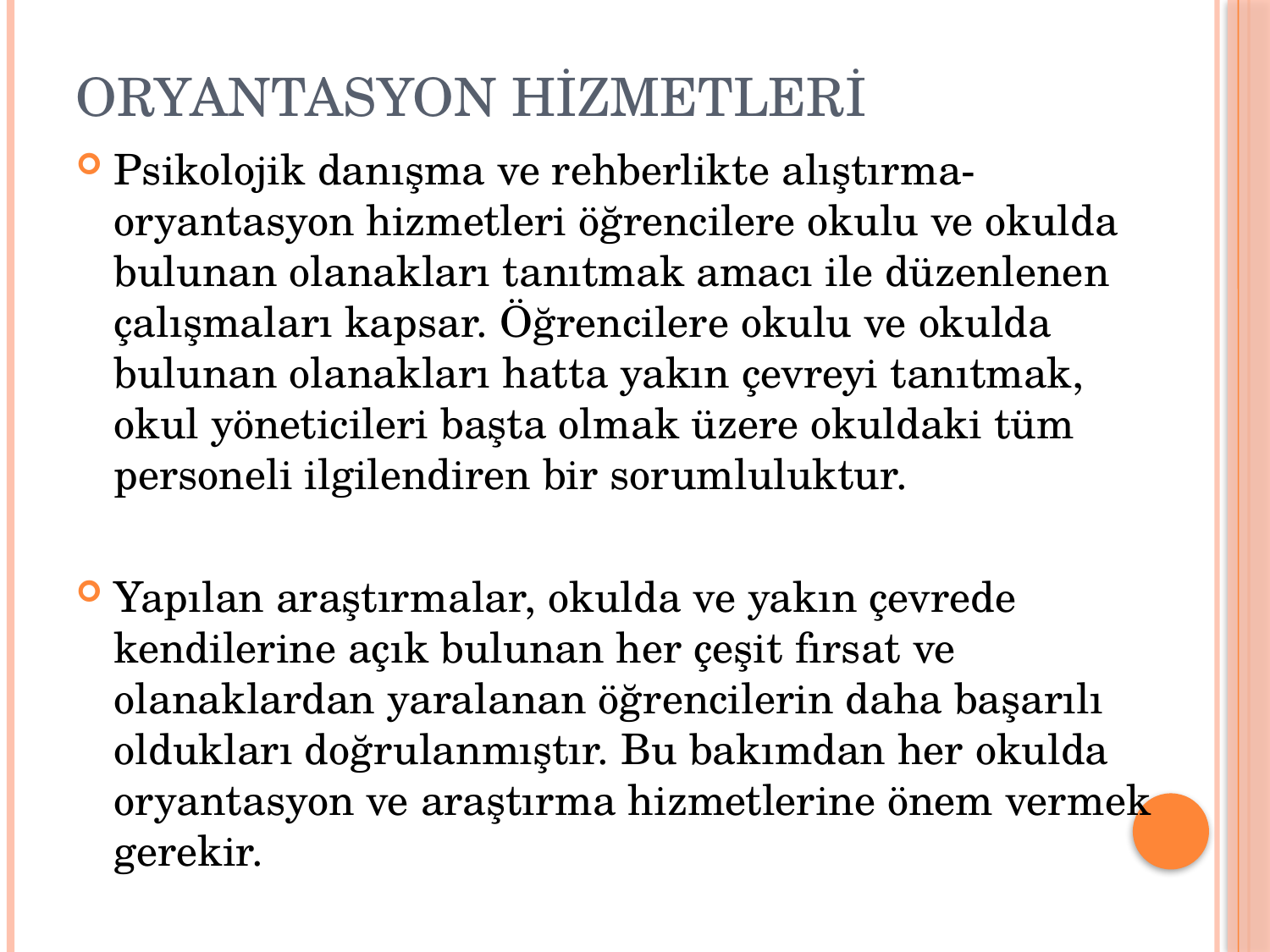

# ORYANTASYON HİZMETLERİ
Psikolojik danışma ve rehberlikte alıştırma-oryantasyon hizmetleri öğrencilere okulu ve okulda bulunan olanakları tanıtmak amacı ile düzenlenen çalışmaları kapsar. Öğrencilere okulu ve okulda bulunan olanakları hatta yakın çevreyi tanıtmak, okul yöneticileri başta olmak üzere okuldaki tüm personeli ilgilendiren bir sorumluluktur.

Yapılan araştırmalar, okulda ve yakın çevrede kendilerine açık bulunan her çeşit fırsat ve olanaklardan yaralanan öğrencilerin daha başarılı oldukları doğrulanmıştır. Bu bakımdan her okulda oryantasyon ve araştırma hizmetlerine önem vermek gerekir.